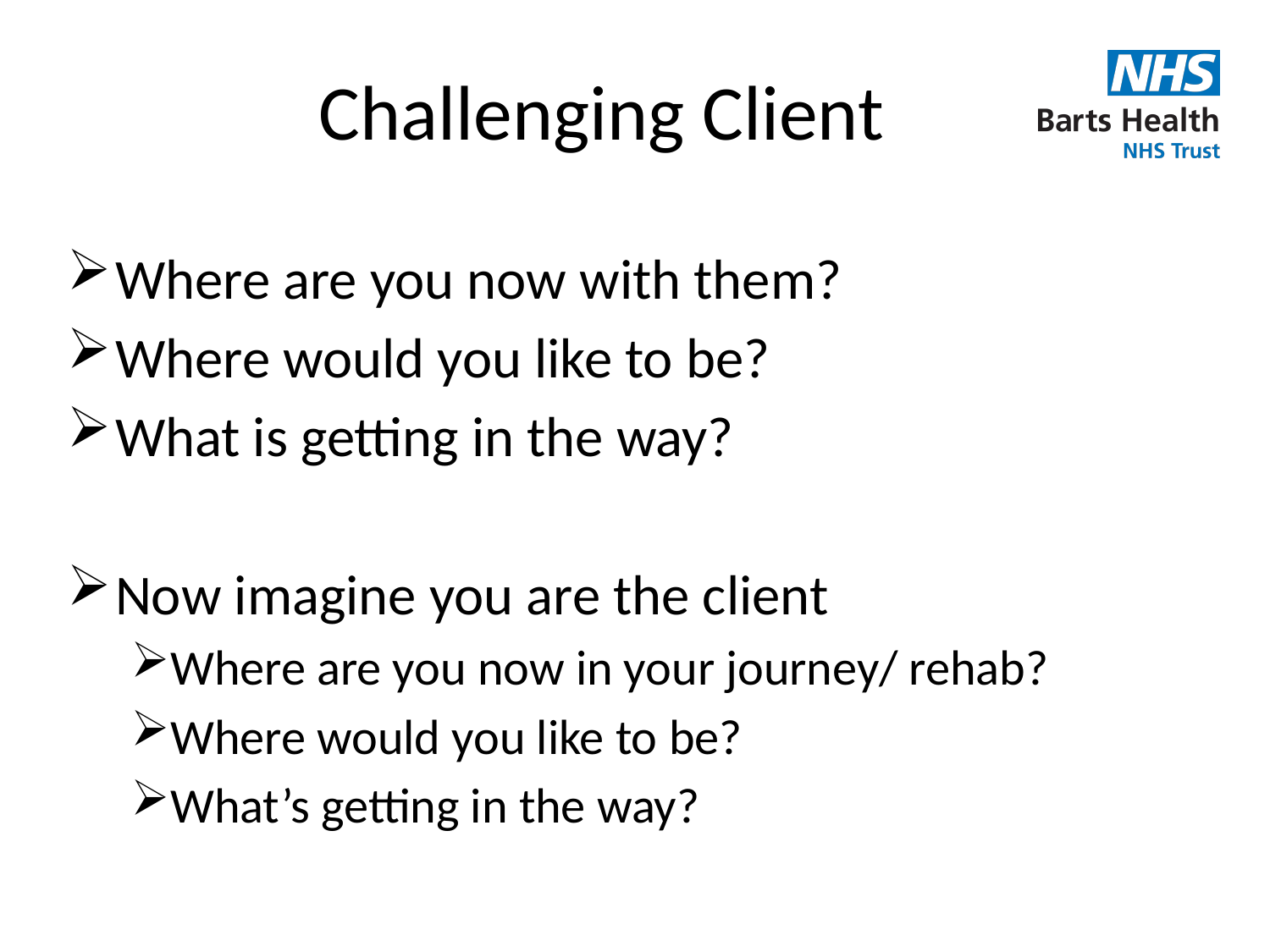

# Challenging Client
Where are you now with them?
Where would you like to be?
What is getting in the way?

Now imagine you are the client
Where are you now in your journey/ rehab?
Where would you like to be?
What’s getting in the way?